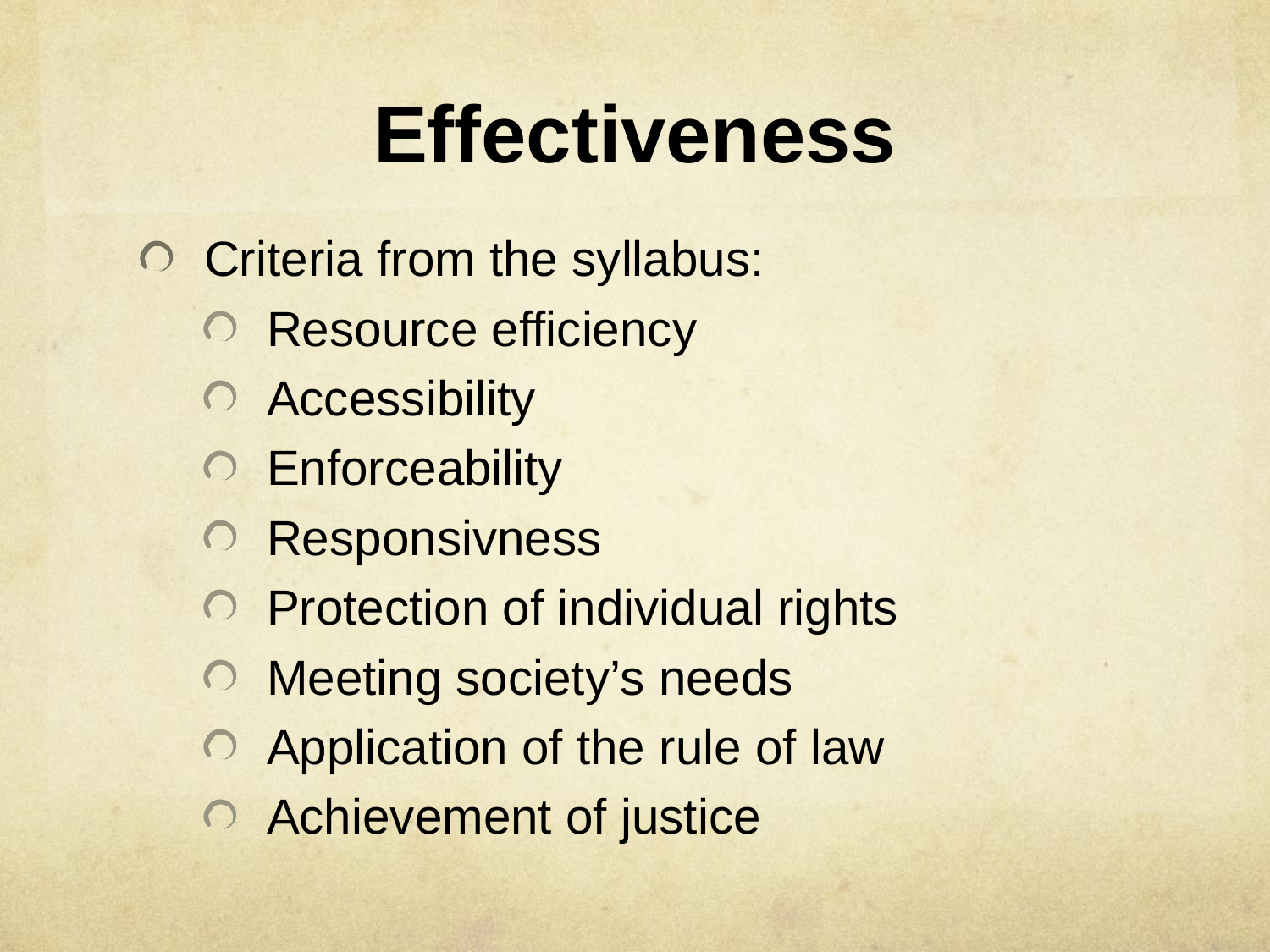

# Effectiveness
Criteria from the syllabus:
Resource efficiency
Accessibility
Enforceability
Responsivness
Protection of individual rights
Meeting society’s needs
Application of the rule of law
Achievement of justice